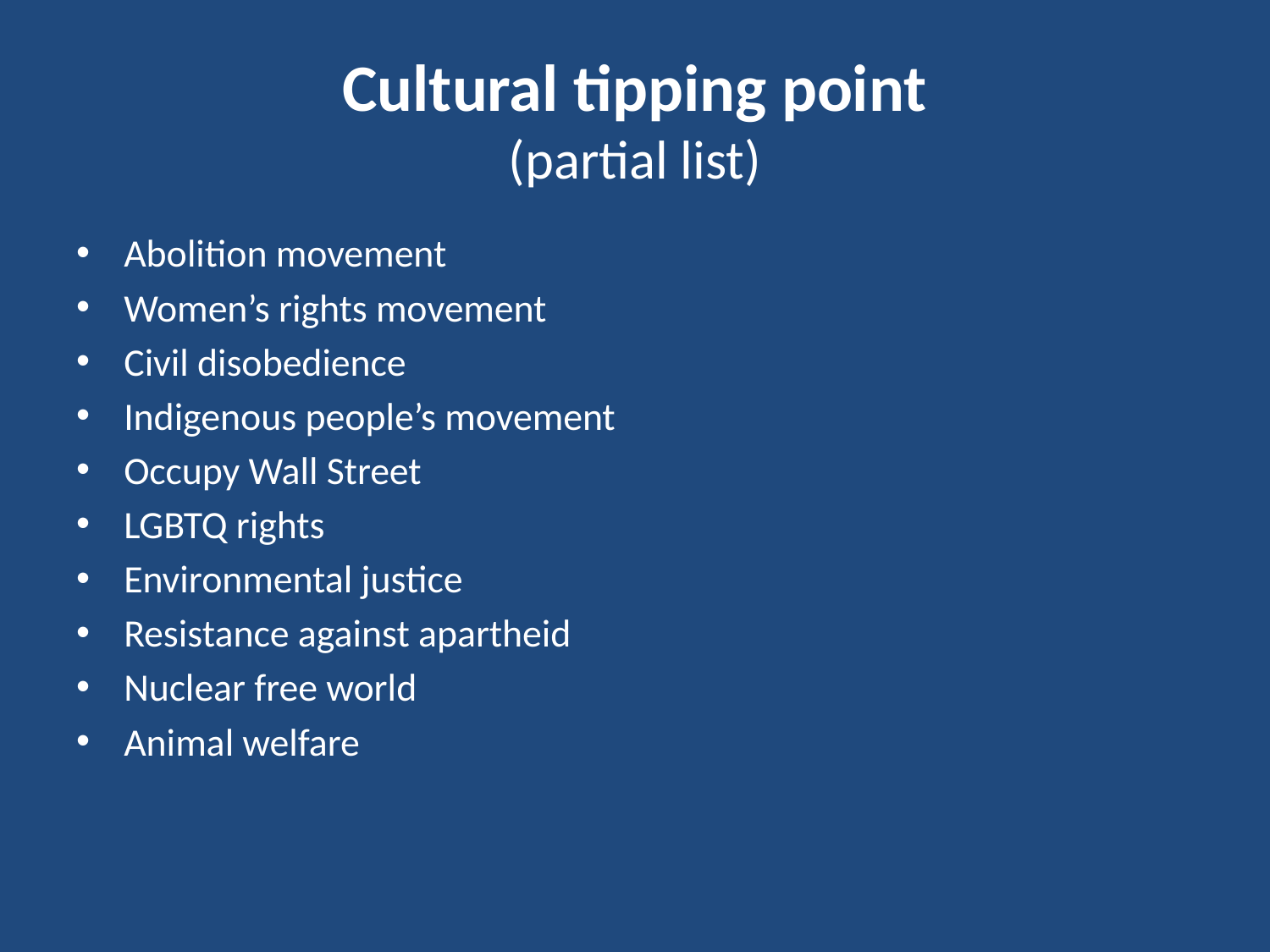

# Cultural tipping point (partial list)
Abolition movement
Women’s rights movement
Civil disobedience
Indigenous people’s movement
Occupy Wall Street
LGBTQ rights
Environmental justice
Resistance against apartheid
Nuclear free world
Animal welfare